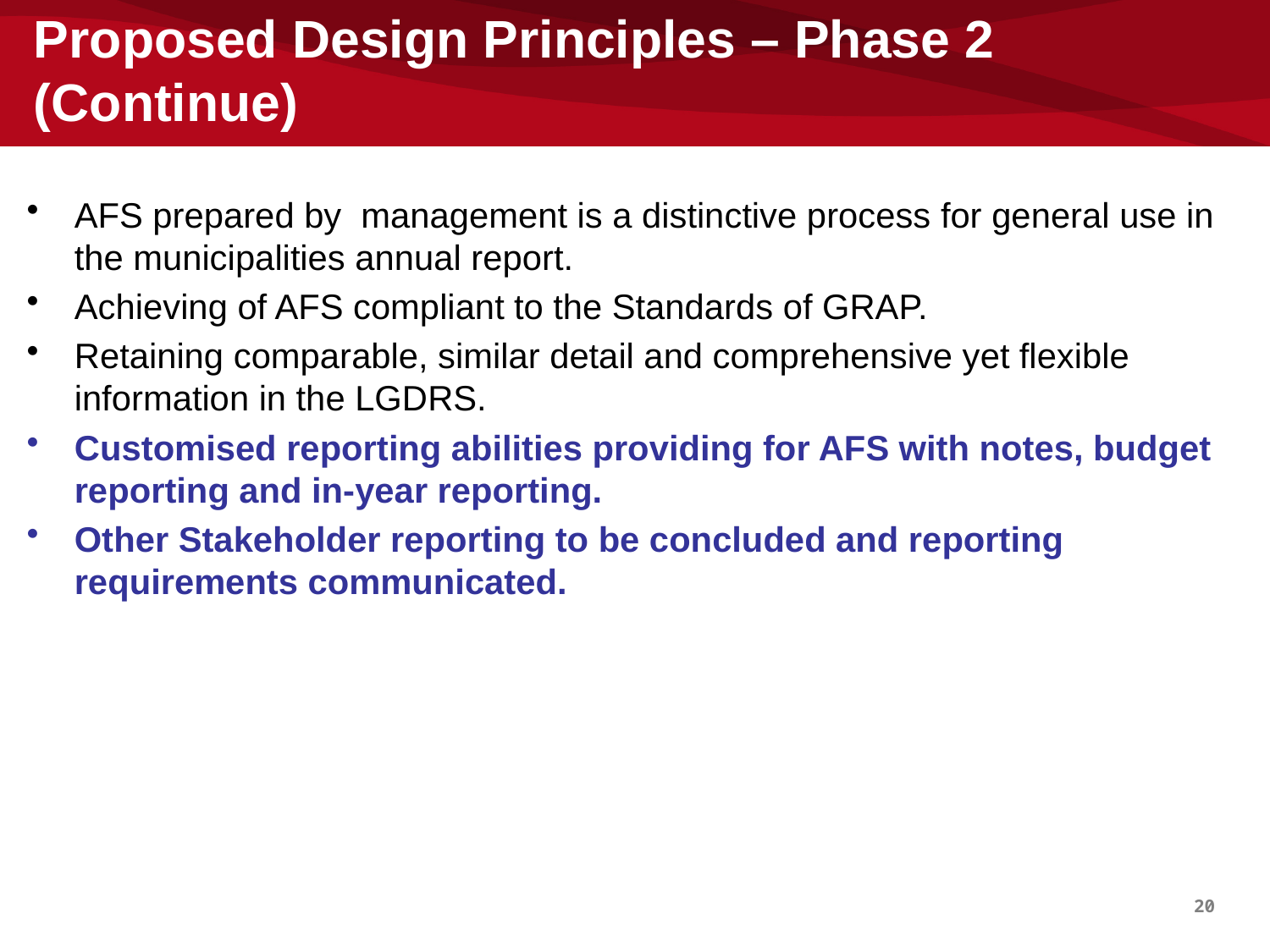

# Proposed Design Principles – Phase 2  (Continue)
AFS prepared by  management is a distinctive process for general use in the municipalities annual report.
Achieving of AFS compliant to the Standards of GRAP.
Retaining comparable, similar detail and comprehensive yet flexible information in the LGDRS.
Customised reporting abilities providing for AFS with notes, budget reporting and in-year reporting.
Other Stakeholder reporting to be concluded and reporting requirements communicated.

20